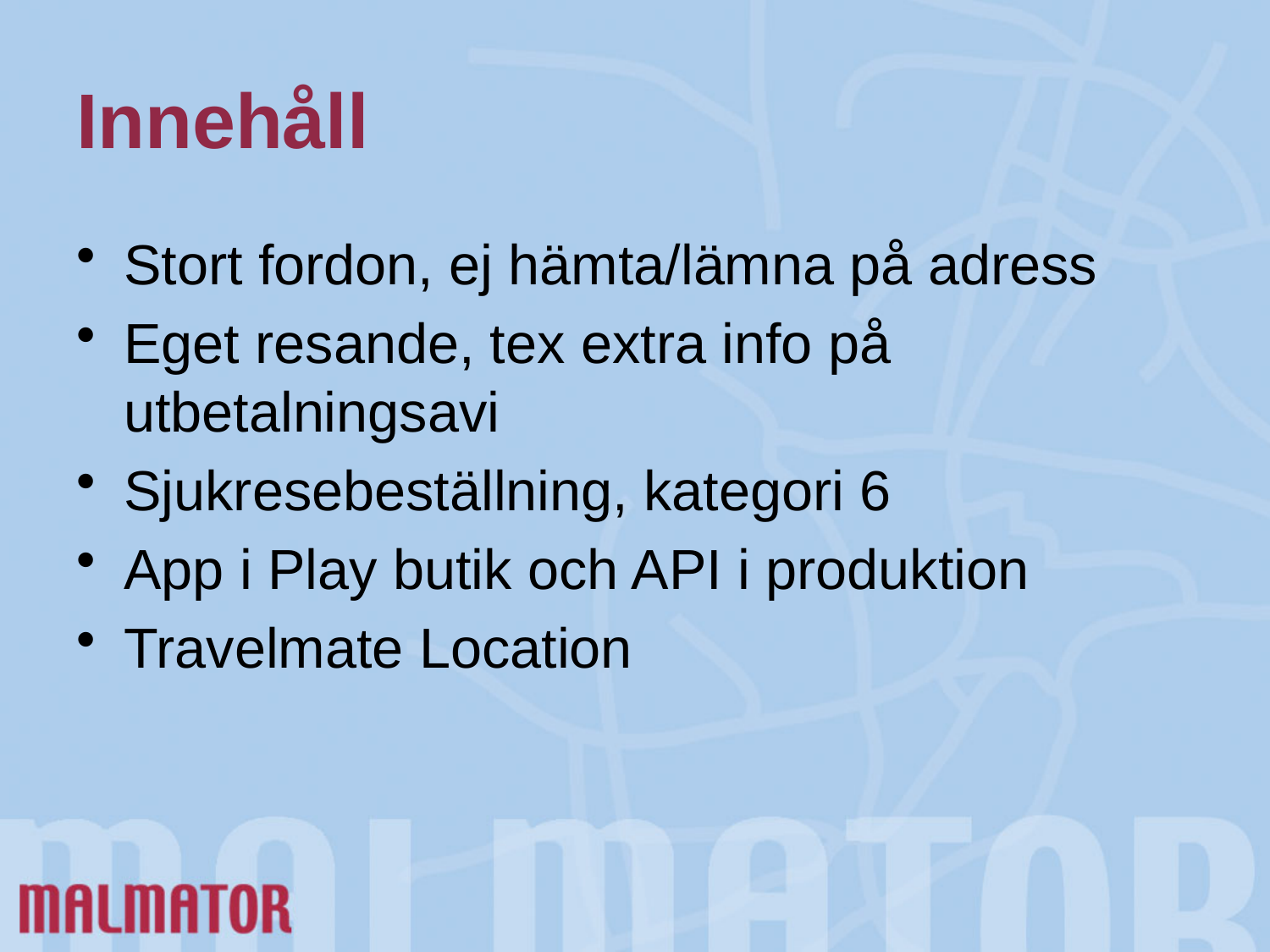

# Innehåll
Stort fordon, ej hämta/lämna på adress
Eget resande, tex extra info på utbetalningsavi
Sjukresebeställning, kategori 6
App i Play butik och API i produktion
Travelmate Location